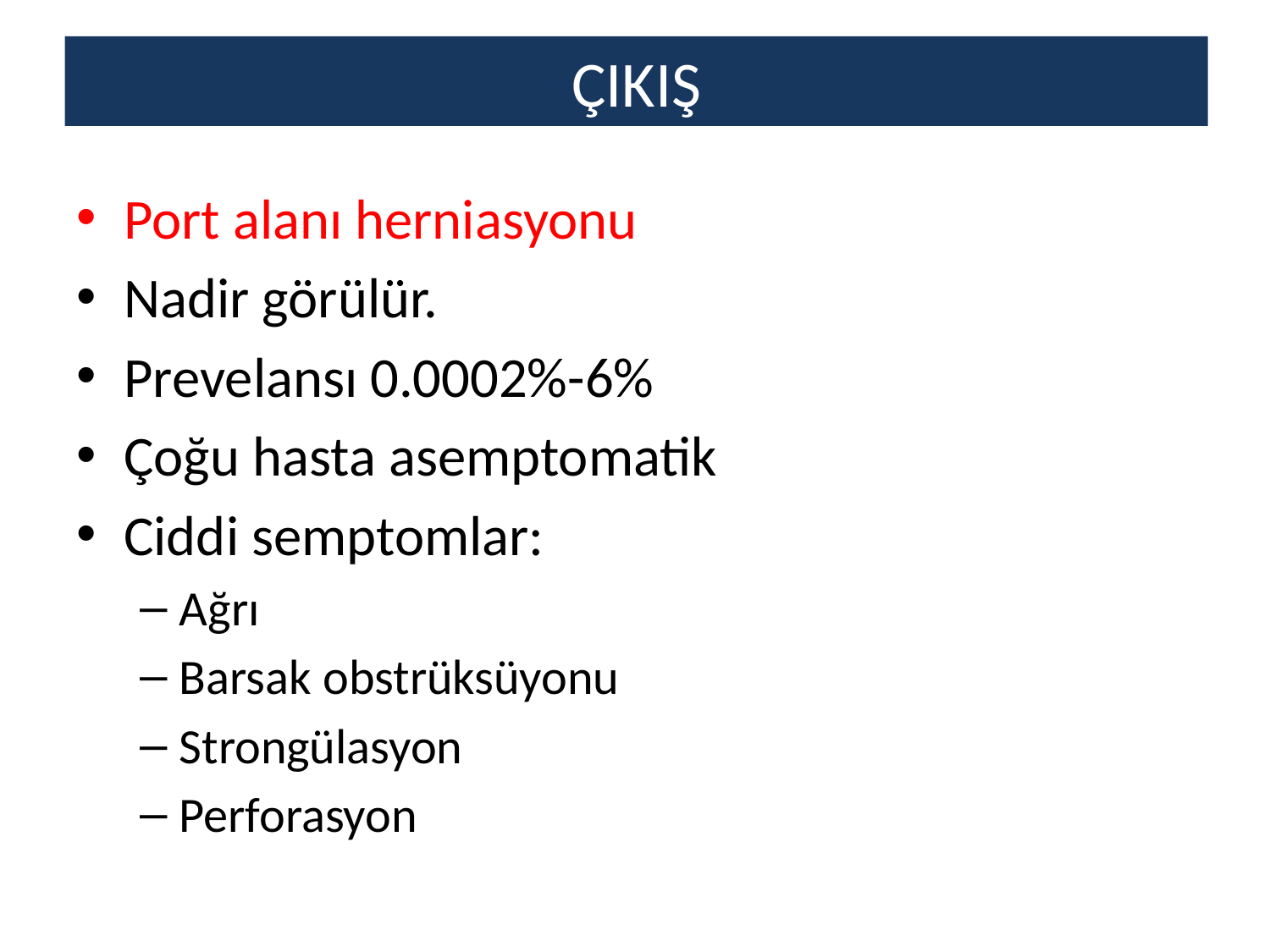

# ÇIKIŞ
Port alanı herniasyonu
Nadir görülür.
Prevelansı 0.0002%-6%
Çoğu hasta asemptomatik
Ciddi semptomlar:
Ağrı
Barsak obstrüksüyonu
Strongülasyon
Perforasyon